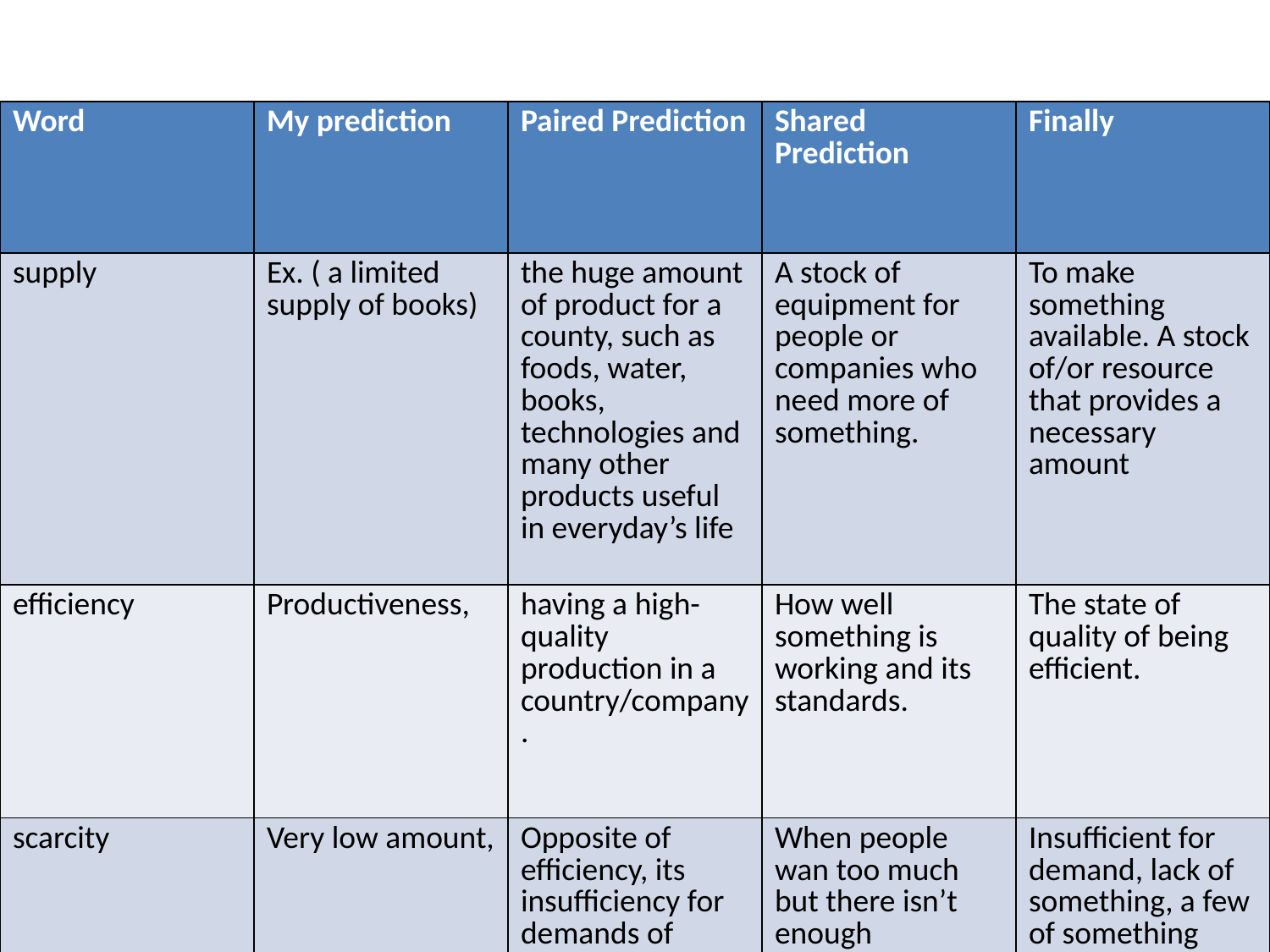

| Word | My prediction | Paired Prediction | Shared Prediction | Finally |
| --- | --- | --- | --- | --- |
| supply | Ex. ( a limited supply of books) | the huge amount of product for a county, such as foods, water, books, technologies and many other products useful in everyday’s life | A stock of equipment for people or companies who need more of something. | To make something available. A stock of/or resource that provides a necessary amount |
| efficiency | Productiveness, | having a high-quality production in a country/company. | How well something is working and its standards. | The state of quality of being efficient. |
| scarcity | Very low amount, | Opposite of efficiency, its insufficiency for demands of foods. Lack of supply. | When people wan too much but there isn’t enough resources to give the citizens or companies what they want or need. | Insufficient for demand, lack of something, a few of something Resources are scarce to the extant that they are not sufficient to allow all goals to be accomplished at once. |